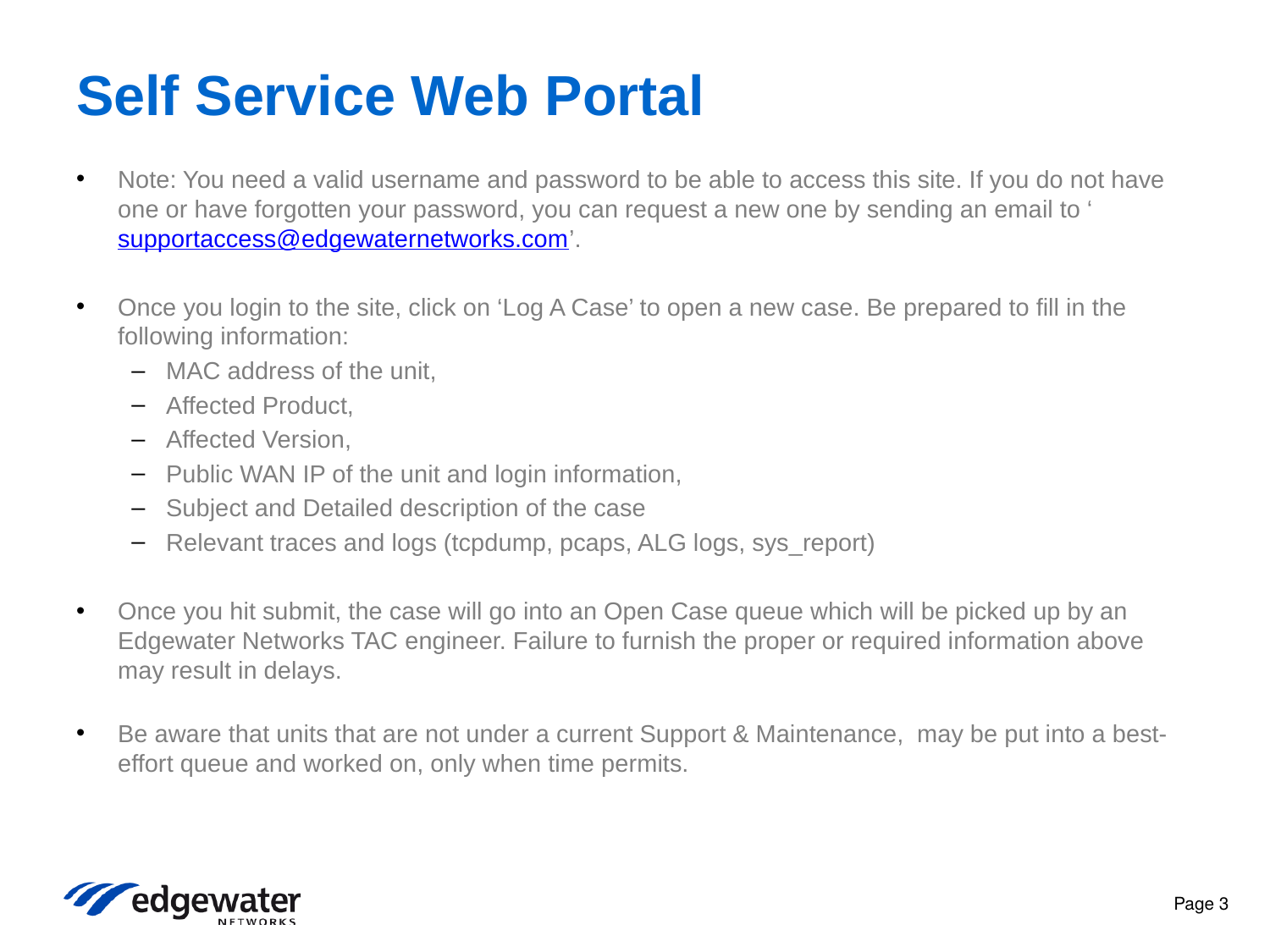

# Self Service Web Portal
Note: You need a valid username and password to be able to access this site. If you do not have one or have forgotten your password, you can request a new one by sending an email to ‘supportaccess@edgewaternetworks.com’.

Once you login to the site, click on ‘Log A Case’ to open a new case. Be prepared to fill in the following information:
MAC address of the unit,
Affected Product,
Affected Version,
Public WAN IP of the unit and login information,
Subject and Detailed description of the case
Relevant traces and logs (tcpdump, pcaps, ALG logs, sys_report)

Once you hit submit, the case will go into an Open Case queue which will be picked up by an Edgewater Networks TAC engineer. Failure to furnish the proper or required information above may result in delays.
Be aware that units that are not under a current Support & Maintenance,  may be put into a best-effort queue and worked on, only when time permits.